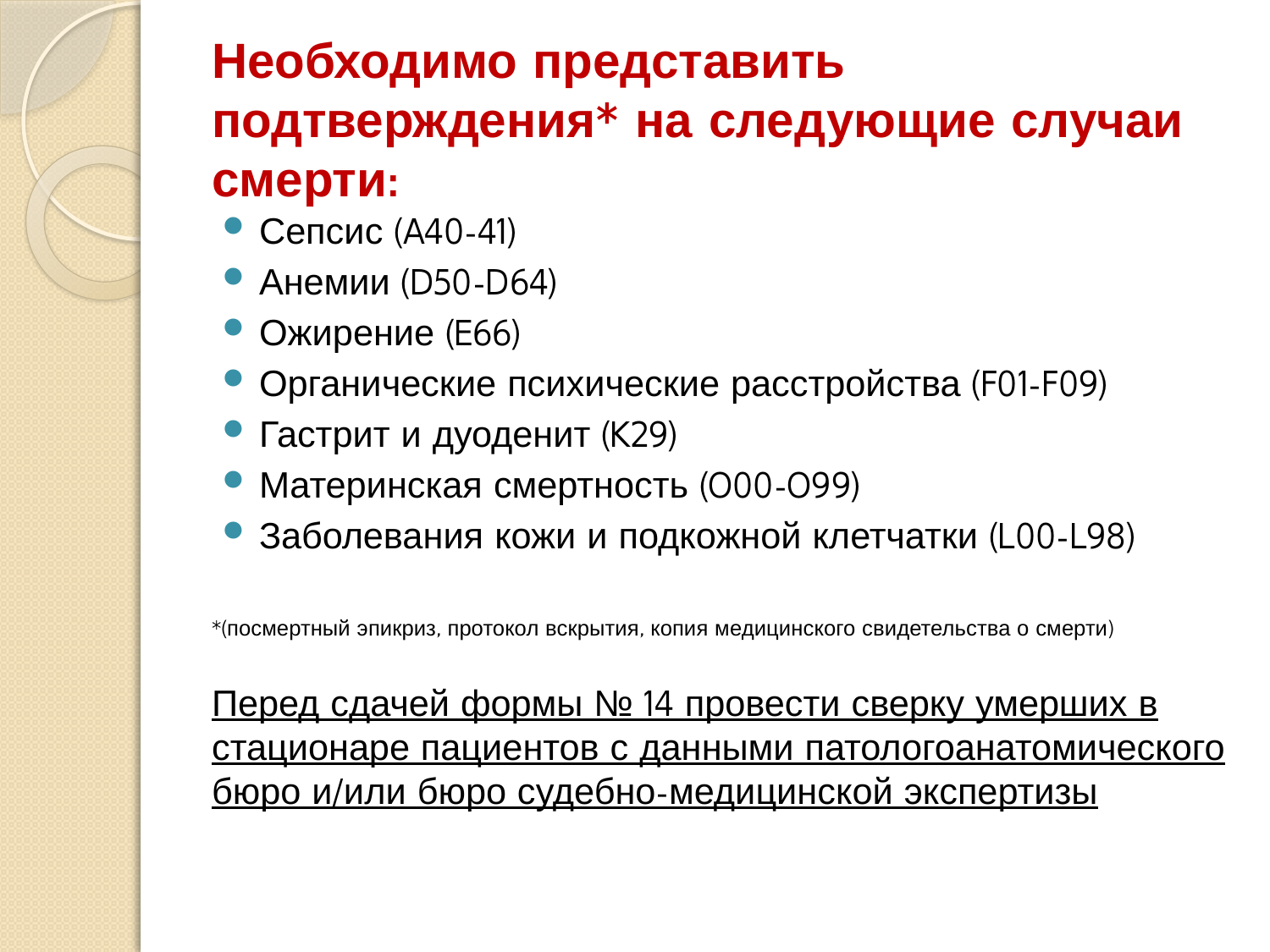

# Необходимо представить подтверждения* на следующие случаи смерти:
Сепсис (A40-41)
Анемии (D50-D64)
Ожирение (E66)
Органические психические расстройства (F01-F09)
Гастрит и дуоденит (K29)
Материнская смертность (O00-O99)
Заболевания кожи и подкожной клетчатки (L00-L98)

*(посмертный эпикриз, протокол вскрытия, копия медицинского свидетельства о смерти)

Перед сдачей формы № 14 провести сверку умерших в стационаре пациентов с данными патологоанатомического бюро и/или бюро судебно-медицинской экспертизы